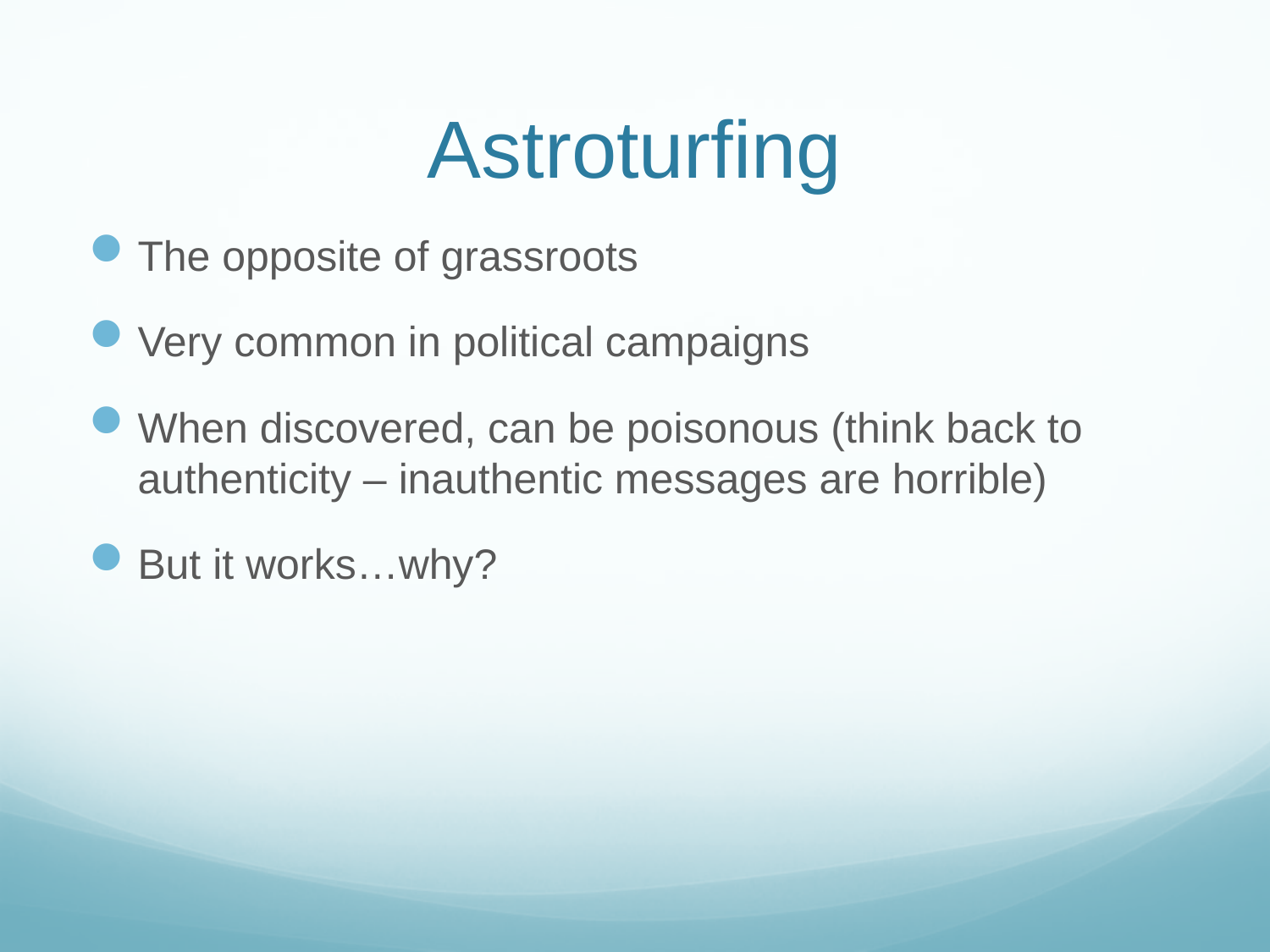

# Astroturfing
The opposite of grassroots
Very common in political campaigns
When discovered, can be poisonous (think back to authenticity – inauthentic messages are horrible)
But it works…why?